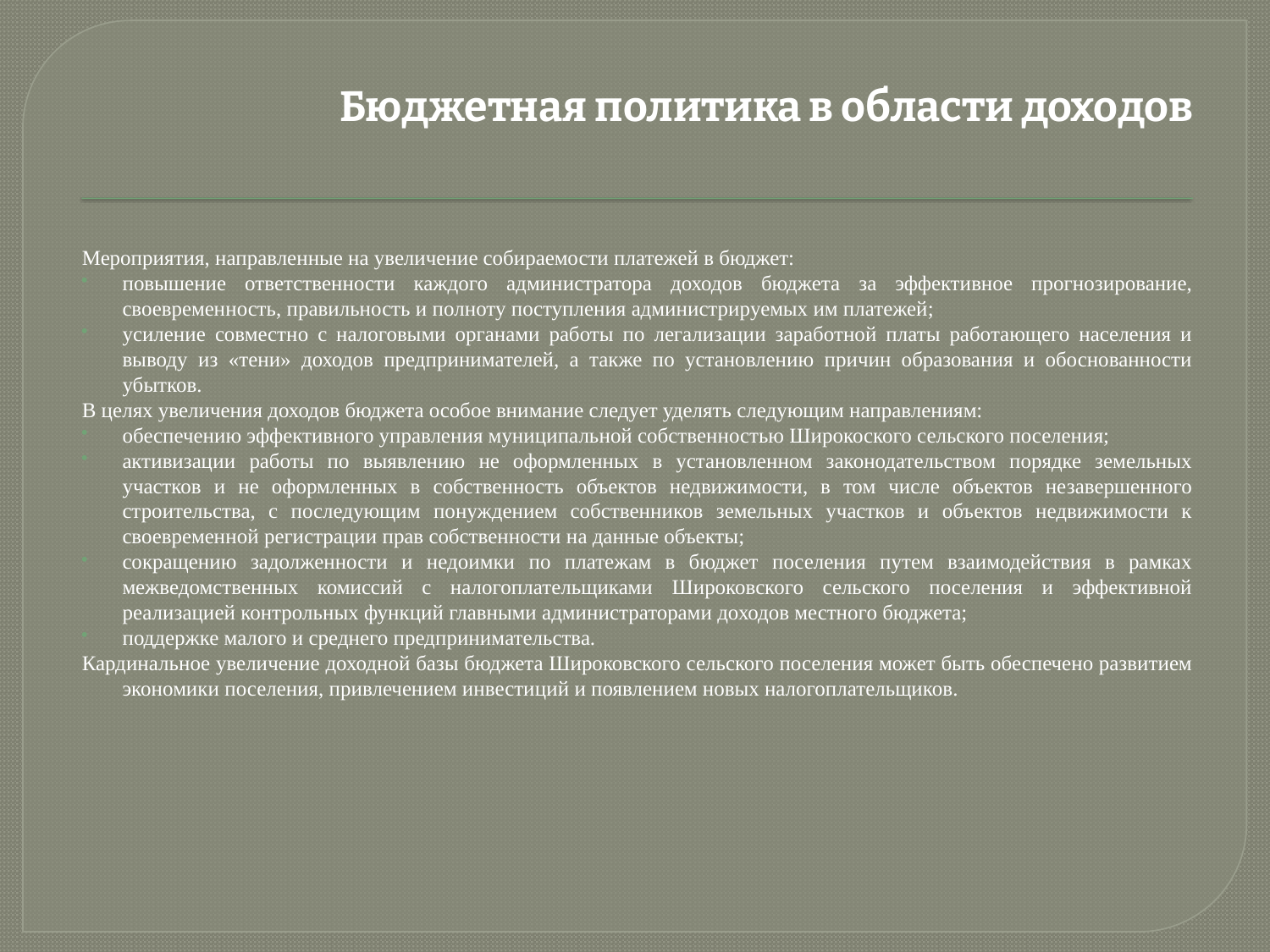

# Бюджетная политика в области доходов
Мероприятия, направленные на увеличение собираемости платежей в бюджет:
повышение ответственности каждого администратора доходов бюджета за эффективное прогнозирование, своевременность, правильность и полноту поступления администрируемых им платежей;
усиление совместно с налоговыми органами работы по легализации заработной платы работающего населения и выводу из «тени» доходов предпринимателей, а также по установлению причин образования и обоснованности убытков.
В целях увеличения доходов бюджета особое внимание следует уделять следующим направлениям:
обеспечению эффективного управления муниципальной собственностью Широкоского сельского поселения;
активизации работы по выявлению не оформленных в установленном законодательством порядке земельных участков и не оформленных в собственность объектов недвижимости, в том числе объектов незавершенного строительства, с последующим понуждением собственников земельных участков и объектов недвижимости к своевременной регистрации прав собственности на данные объекты;
сокращению задолженности и недоимки по платежам в бюджет поселения путем взаимодействия в рамках межведомственных комиссий с налогоплательщиками Широковского сельского поселения и эффективной реализацией контрольных функций главными администраторами доходов местного бюджета;
поддержке малого и среднего предпринимательства.
Кардинальное увеличение доходной базы бюджета Широковского сельского поселения может быть обеспечено развитием экономики поселения, привлечением инвестиций и появлением новых налогоплательщиков.